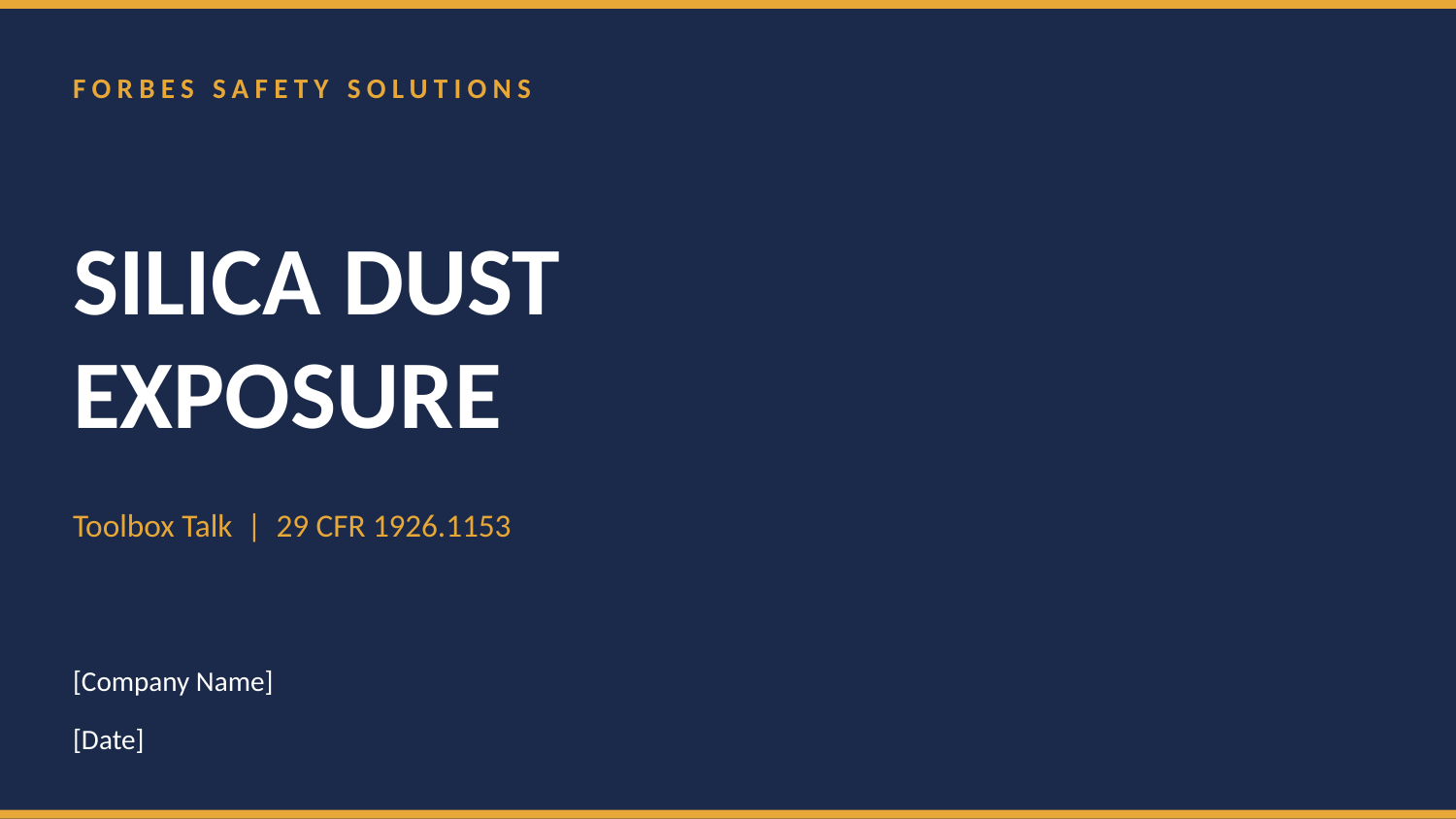

FORBES SAFETY SOLUTIONS
SILICA DUST
EXPOSURE
Toolbox Talk  |  29 CFR 1926.1153
[Company Name]
[Date]